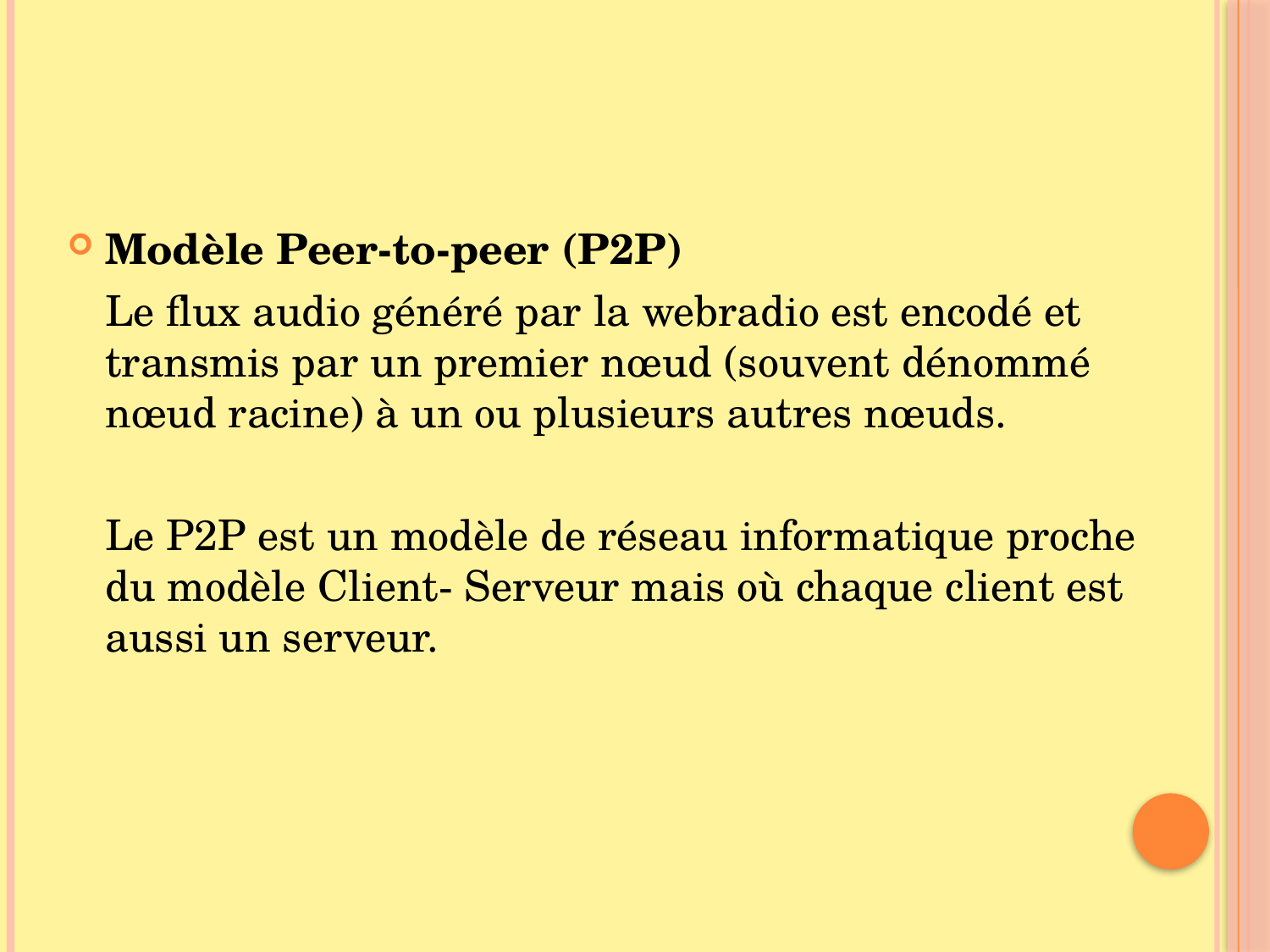

Modèle Peer-to-peer (P2P)
	Le flux audio généré par la webradio est encodé et transmis par un premier nœud (souvent dénommé nœud racine) à un ou plusieurs autres nœuds.

	Le P2P est un modèle de réseau informatique proche du modèle Client- Serveur mais où chaque client est aussi un serveur.